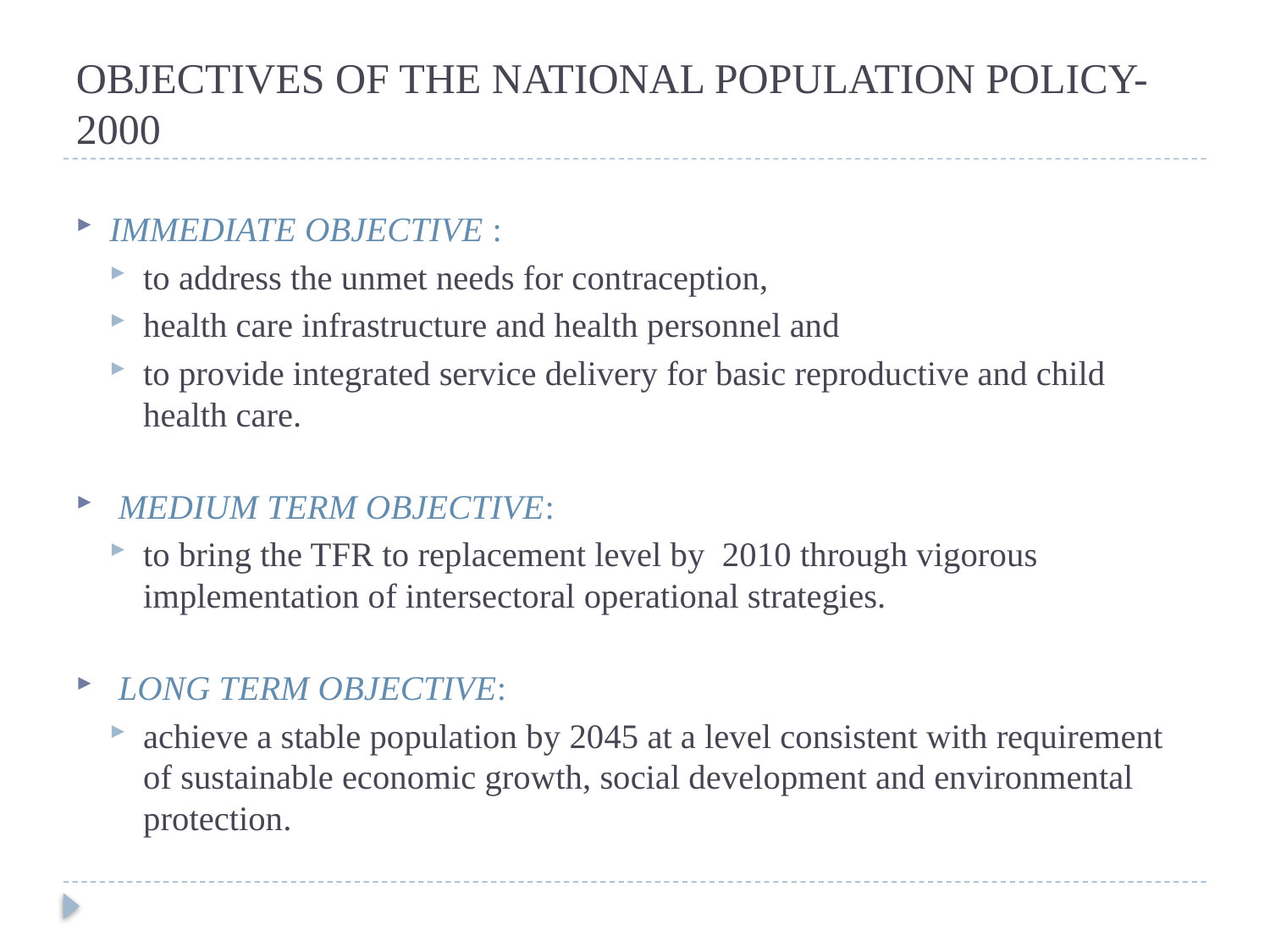

# OBJECTIVES OF THE NATIONAL POPULATION POLICY-2000
IMMEDIATE OBJECTIVE :
to address the unmet needs for contraception,
health care infrastructure and health personnel and
to provide integrated service delivery for basic reproductive and child health care.

 MEDIUM TERM OBJECTIVE:
to bring the TFR to replacement level by  2010 through vigorous implementation of intersectoral operational strategies.

 LONG TERM OBJECTIVE:
achieve a stable population by 2045 at a level consistent with requirement of sustainable economic growth, social development and environmental protection.